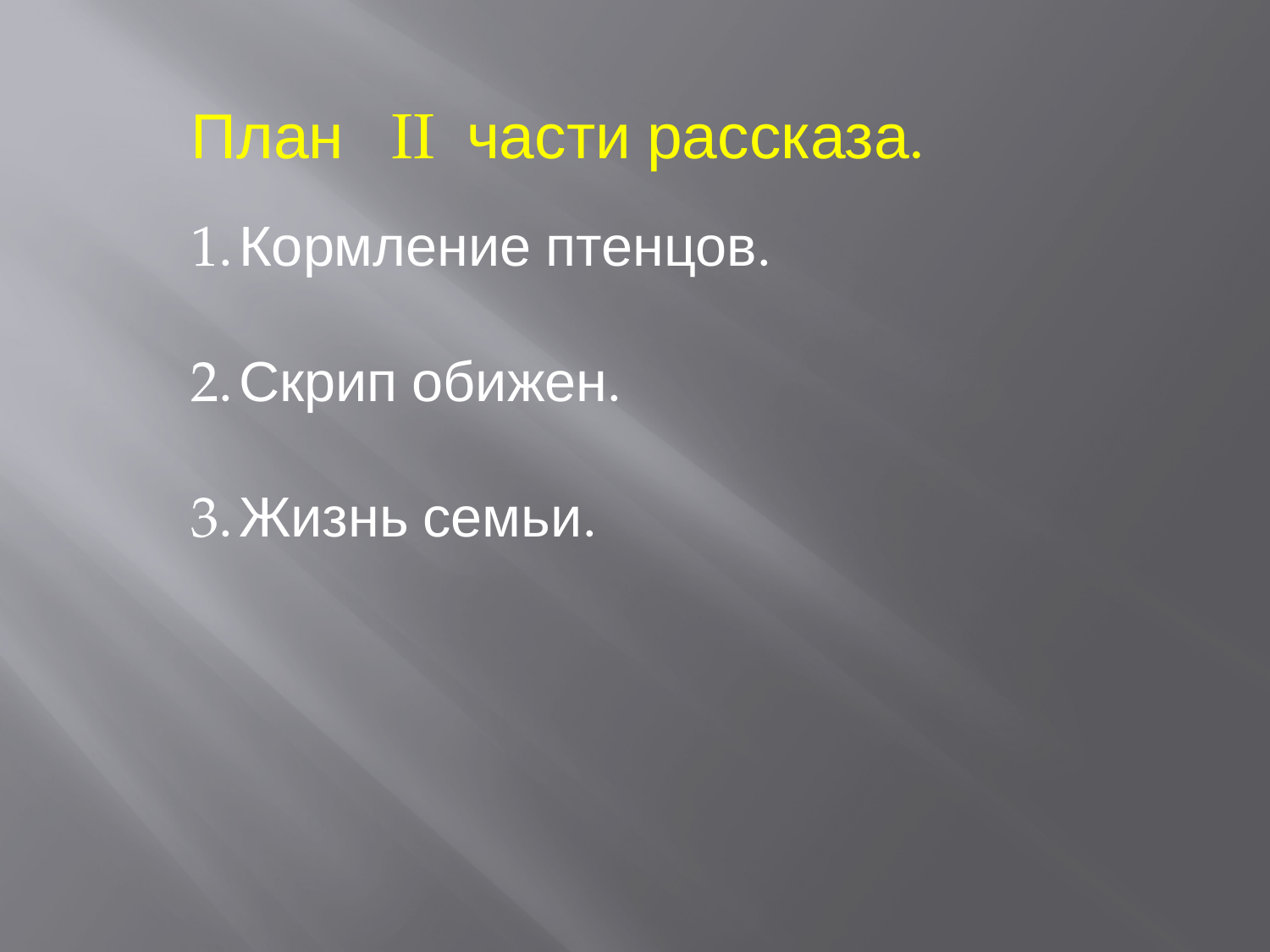

План   II  части рассказа.

Кормление птенцов.

Скрип обижен.

Жизнь семьи.